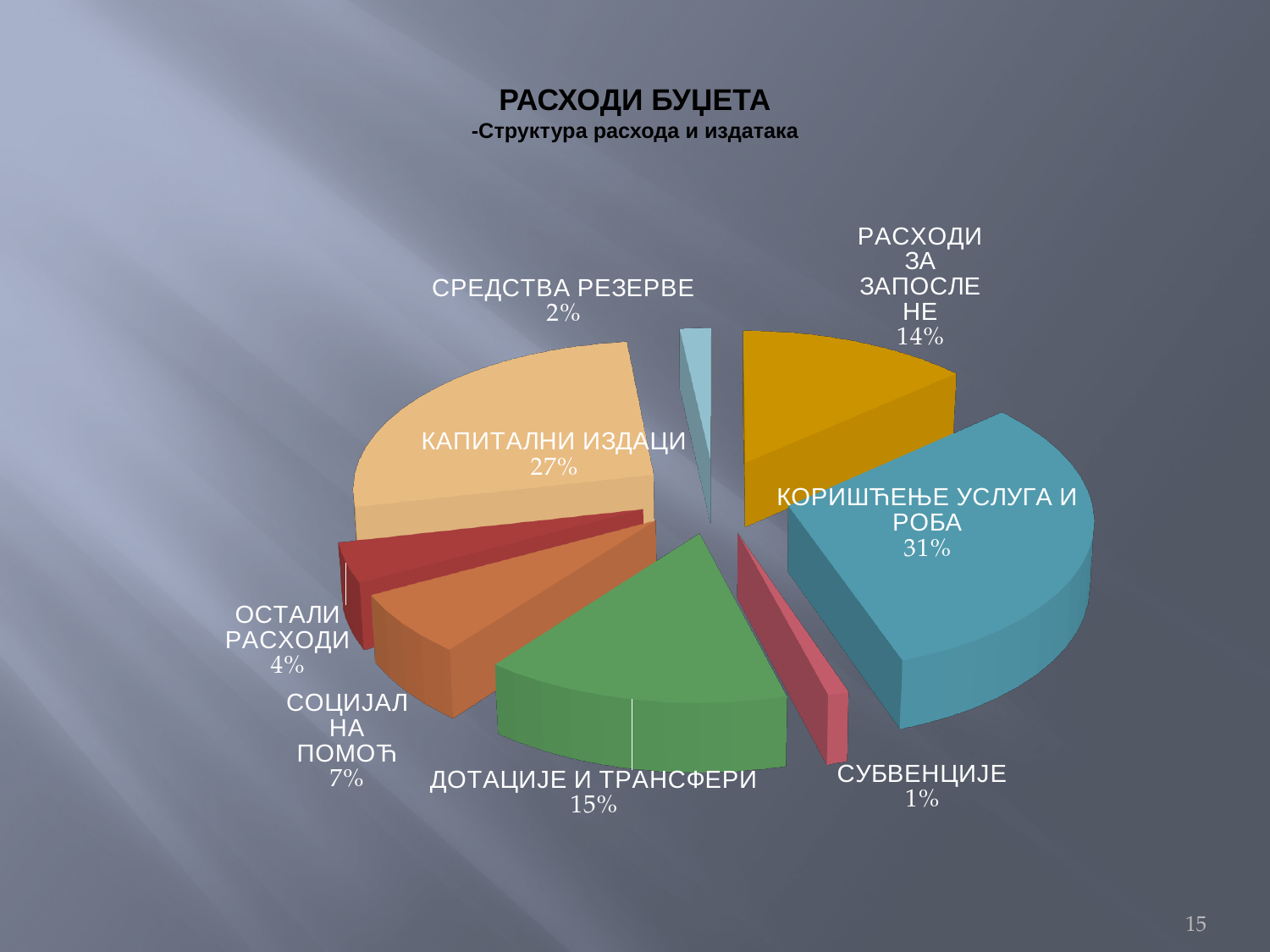

# РАСХОДИ БУЏЕТА -Структура расхода и издатака

[unsupported chart]

15